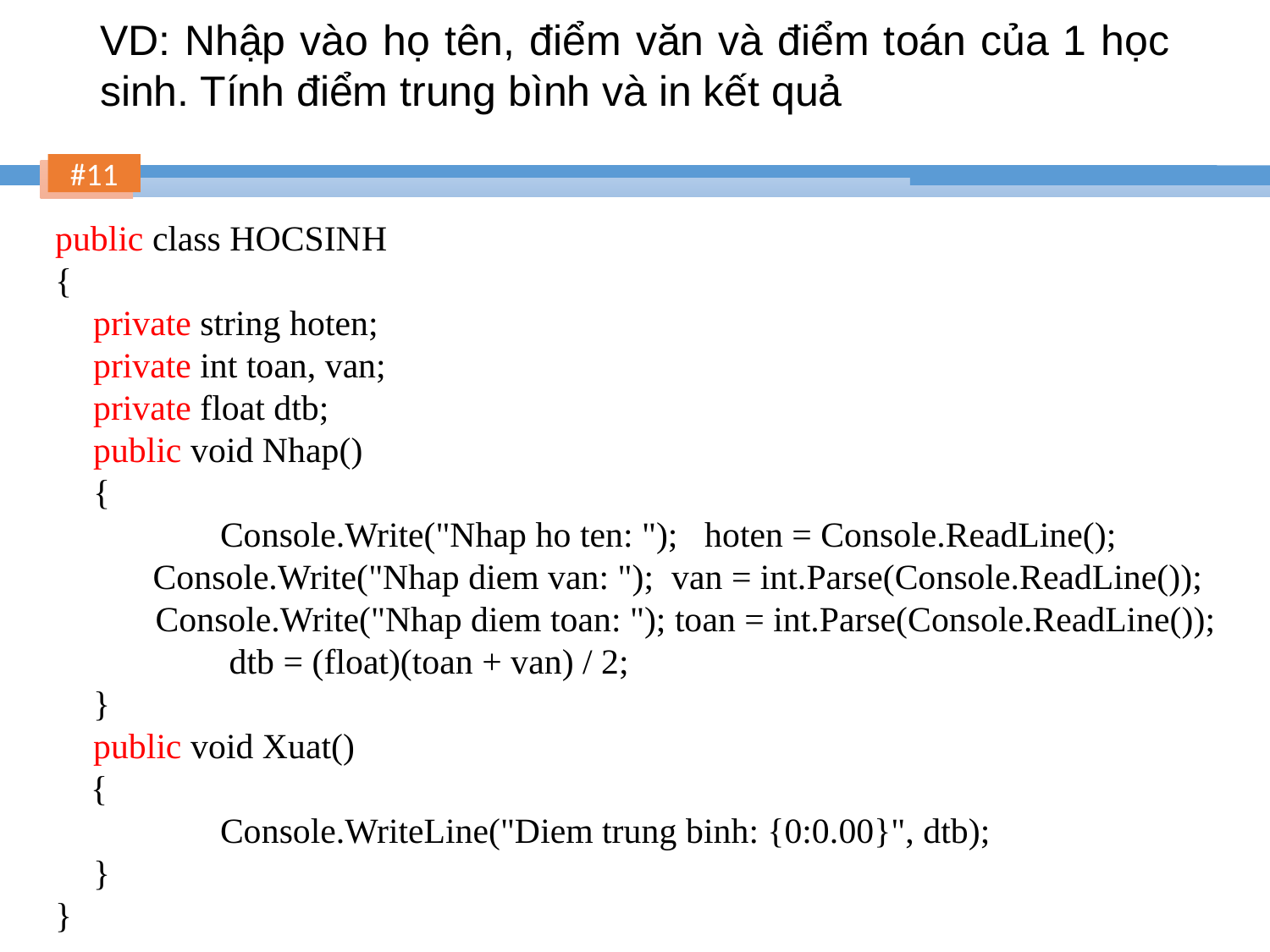

# VD: Nhập vào họ tên, điểm văn và điểm toán của 1 học sinh. Tính điểm trung bình và in kết quả

public class HOCSINH
{
	private string hoten;
  	private int toan, van;
    	private float dtb;
    	public void Nhap()
   	{
      	Console.Write("Nhap ho ten: ");   hoten = Console.ReadLine();
           Console.Write("Nhap diem van: ");  van = int.Parse(Console.ReadLine());
	       Console.Write("Nhap diem toan: "); toan = int.Parse(Console.ReadLine());
      	 dtb = (float)(toan + van) / 2;
    	}
    	public void Xuat()
    {
		Console.WriteLine("Diem trung binh: {0:0.00}", dtb);
    	}
}
11